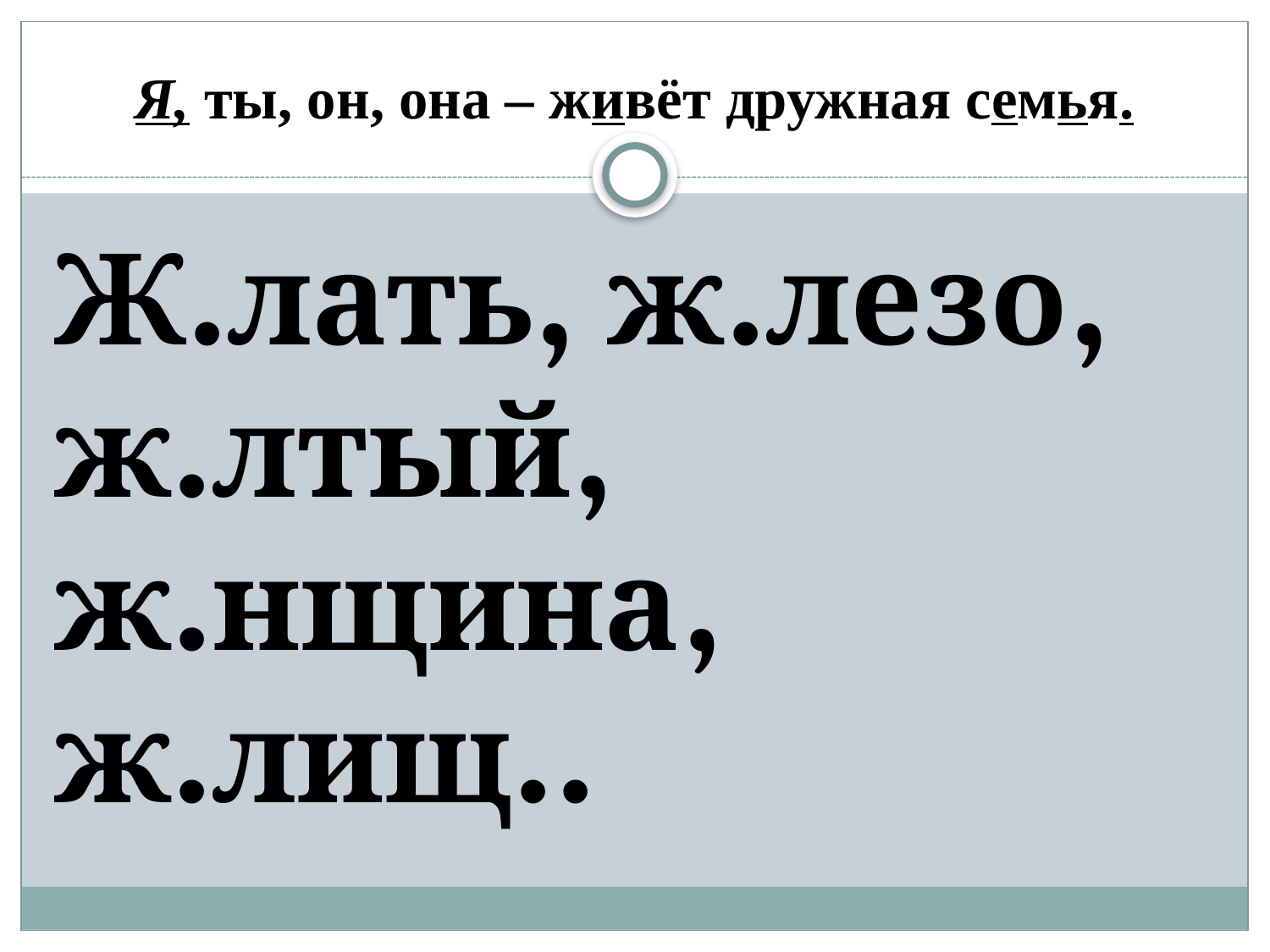

# Я, ты, он, она – живёт дружная семья.
Ж.лать, ж.лезо, ж.лтый, ж.нщина, ж.лищ..